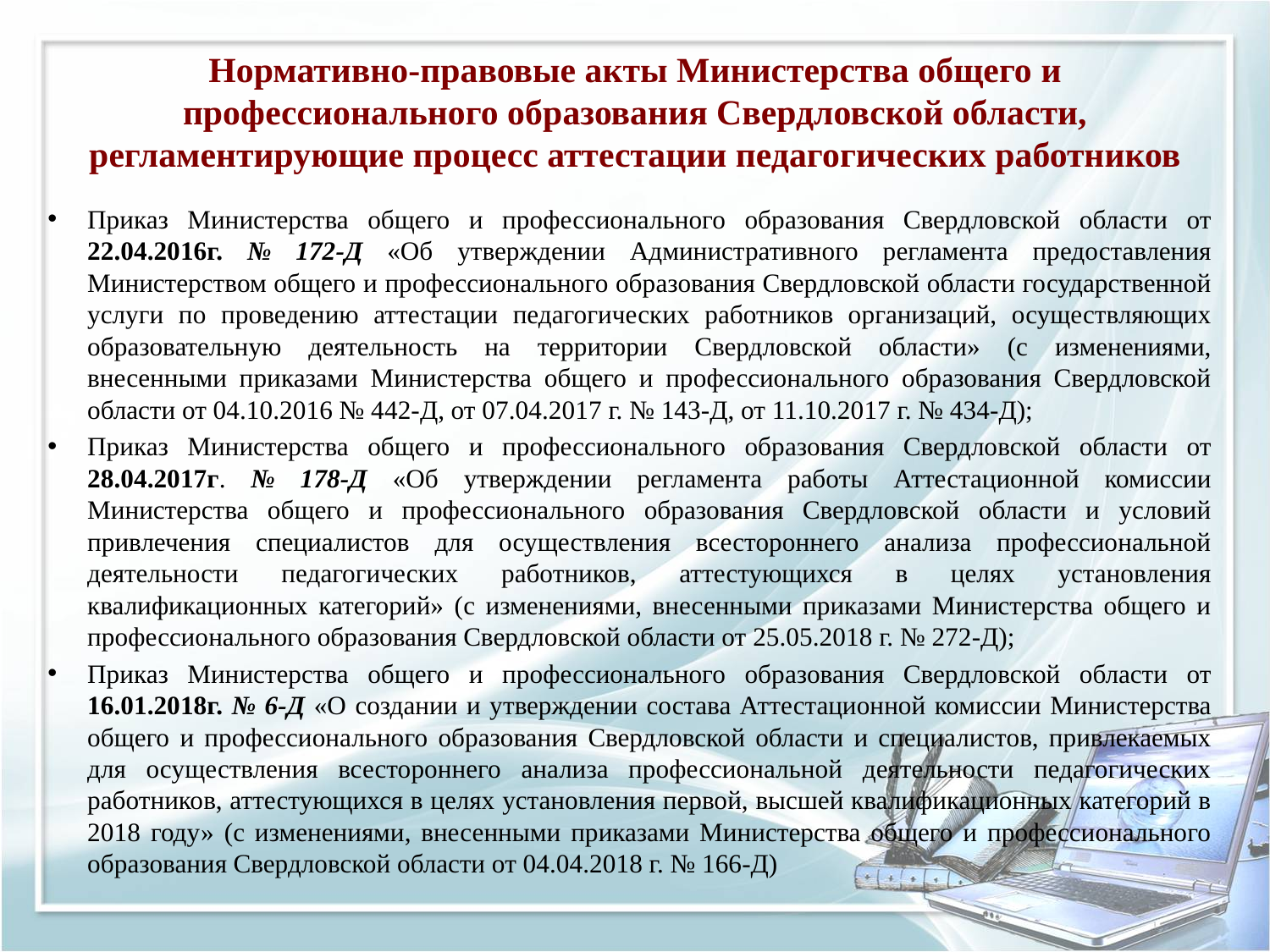

# Нормативно-правовые акты Министерства общего и профессионального образования Свердловской области, регламентирующие процесс аттестации педагогических работников
Приказ Министерства общего и профессионального образования Свердловской области от 22.04.2016г. № 172-Д «Об утверждении Административного регламента предоставления Министерством общего и профессионального образования Свердловской области государственной услуги по проведению аттестации педагогических работников организаций, осуществляющих образовательную деятельность на территории Свердловской области» (с изменениями, внесенными приказами Министерства общего и профессионального образования Свердловской области от 04.10.2016 № 442-Д, от 07.04.2017 г. № 143-Д, от 11.10.2017 г. № 434-Д);
Приказ Министерства общего и профессионального образования Свердловской области от 28.04.2017г. № 178-Д «Об утверждении регламента работы Аттестационной комиссии Министерства общего и профессионального образования Свердловской области и условий привлечения специалистов для осуществления всестороннего анализа профессиональной деятельности педагогических работников, аттестующихся в целях установления квалификационных категорий» (с изменениями, внесенными приказами Министерства общего и профессионального образования Свердловской области от 25.05.2018 г. № 272-Д);
Приказ Министерства общего и профессионального образования Свердловской области от 16.01.2018г. № 6-Д «О создании и утверждении состава Аттестационной комиссии Министерства общего и профессионального образования Свердловской области и специалистов, привлекаемых для осуществления всестороннего анализа профессиональной деятельности педагогических работников, аттестующихся в целях установления первой, высшей квалификационных категорий в 2018 году» (с изменениями, внесенными приказами Министерства общего и профессионального образования Свердловской области от 04.04.2018 г. № 166-Д)